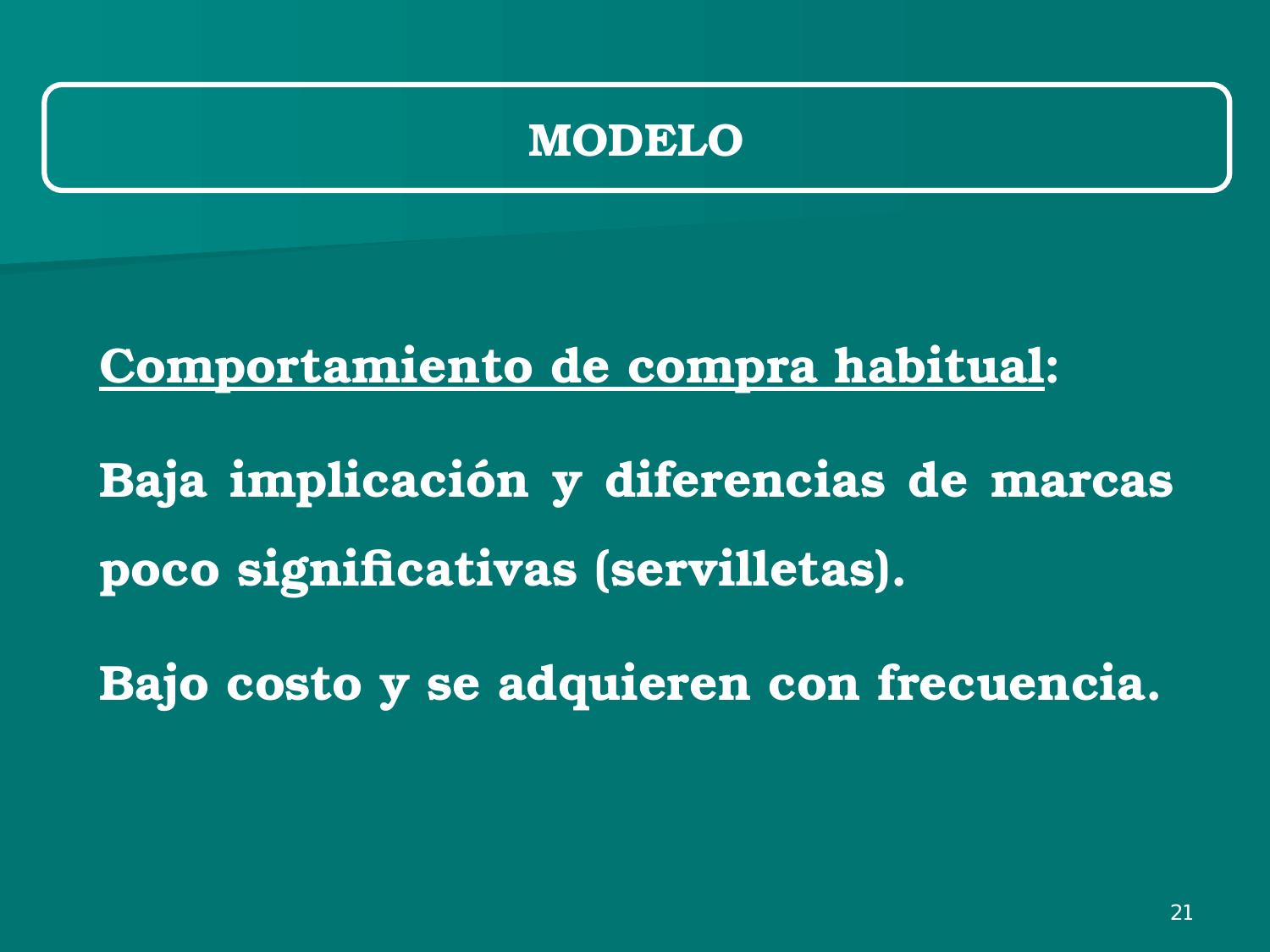

MODELO
Comportamiento de compra habitual:

Baja implicación y diferencias de marcas poco significativas (servilletas).

Bajo costo y se adquieren con frecuencia.
21